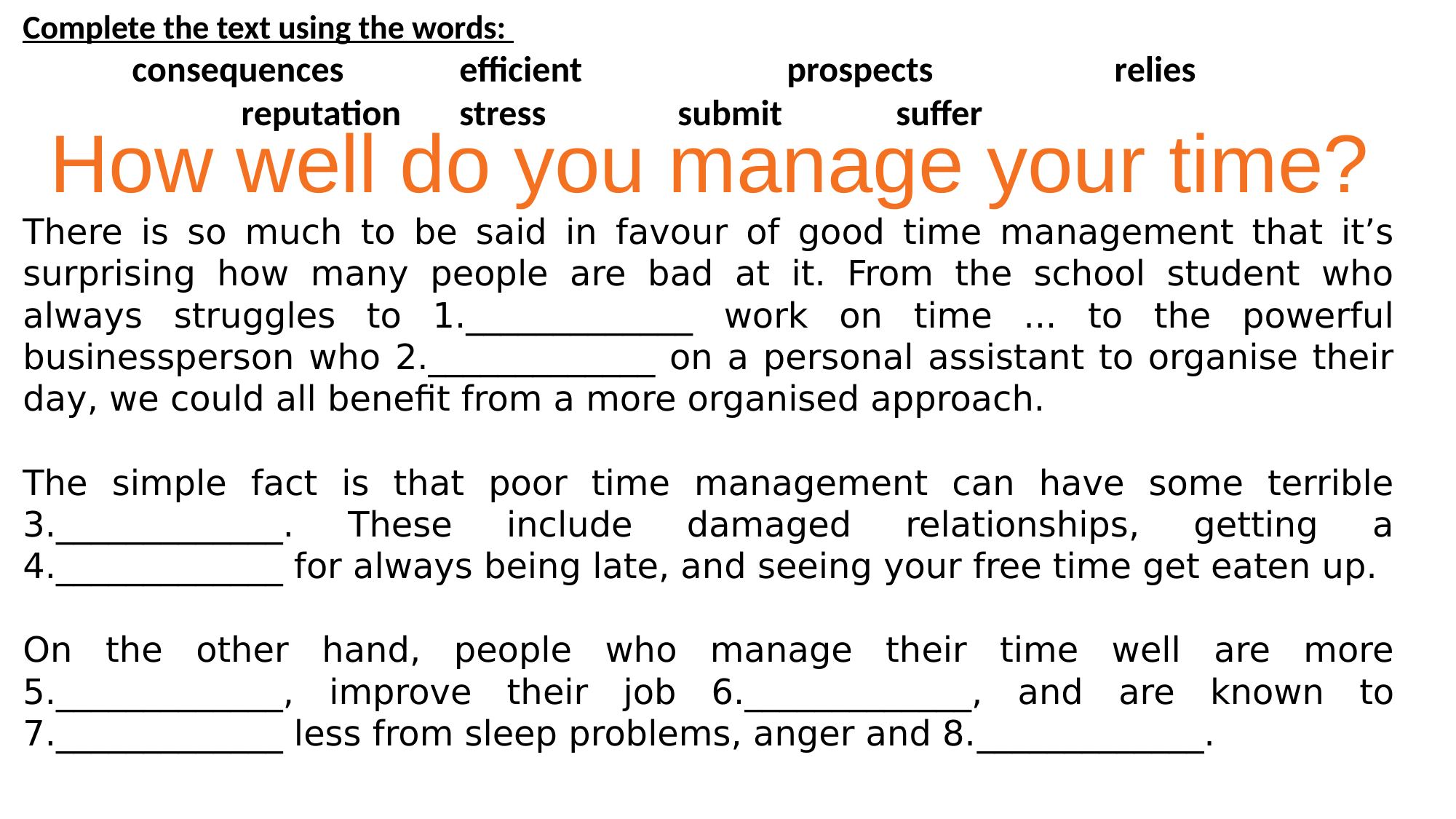

Complete the text using the words:
	consequences		efficient		prospects		relies				reputation	stress		submit		suffer
How well do you manage your time?
There is so much to be said in favour of good time management that it’s surprising how many people are bad at it. From the school student who always struggles to 1._____________ work on time ... to the powerful businessperson who 2._____________ on a personal assistant to organise their day, we could all benefit from a more organised approach.

The simple fact is that poor time management can have some terrible 3._____________. These include damaged relationships, getting a 4._____________ for always being late, and seeing your free time get eaten up.

On the other hand, people who manage their time well are more 5._____________, improve their job 6._____________, and are known to 7._____________ less from sleep problems, anger and 8._____________.